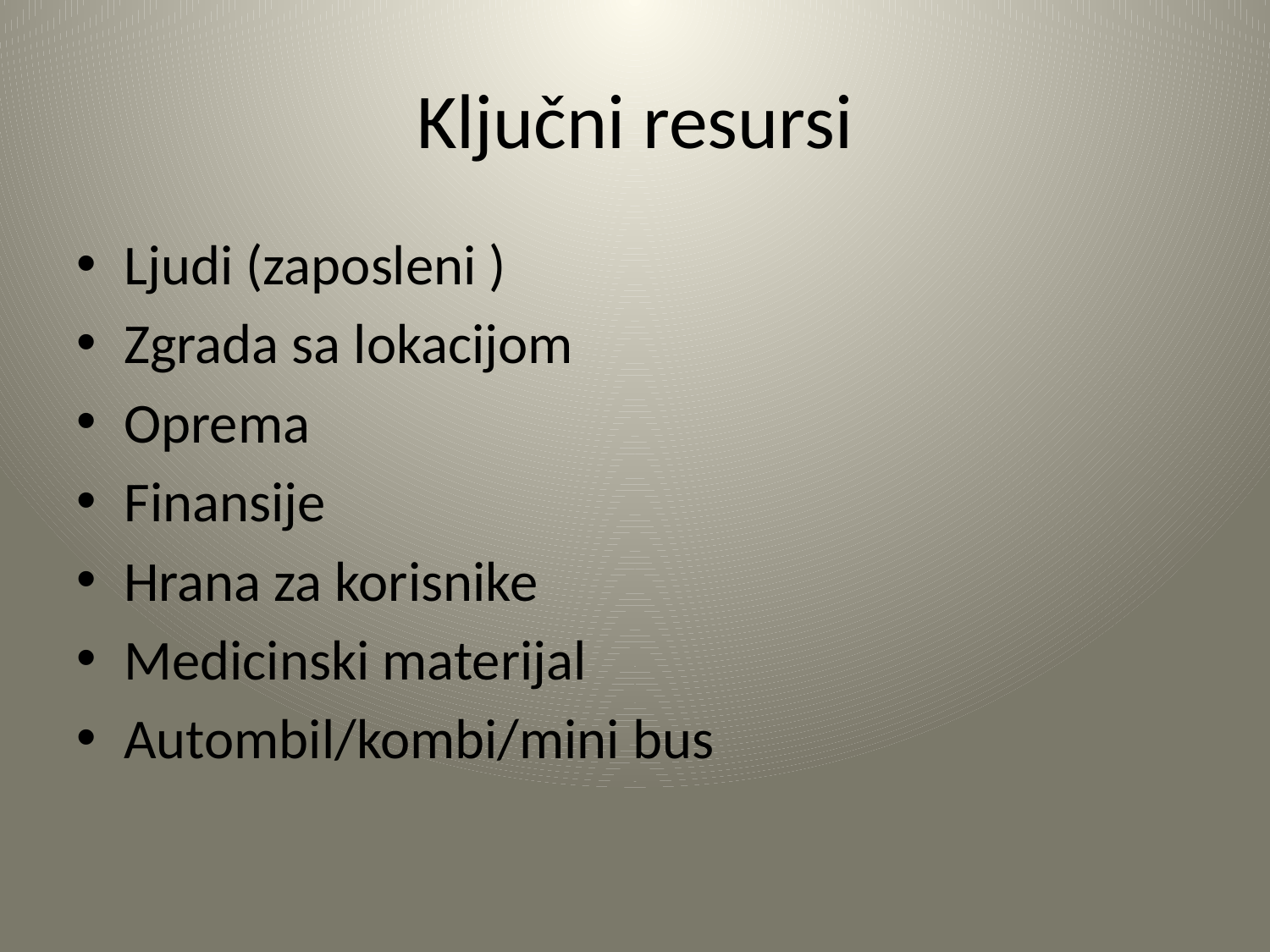

# Ključni resursi
Ljudi (zaposleni )
Zgrada sa lokacijom
Oprema
Finansije
Hrana za korisnike
Medicinski materijal
Autombil/kombi/mini bus